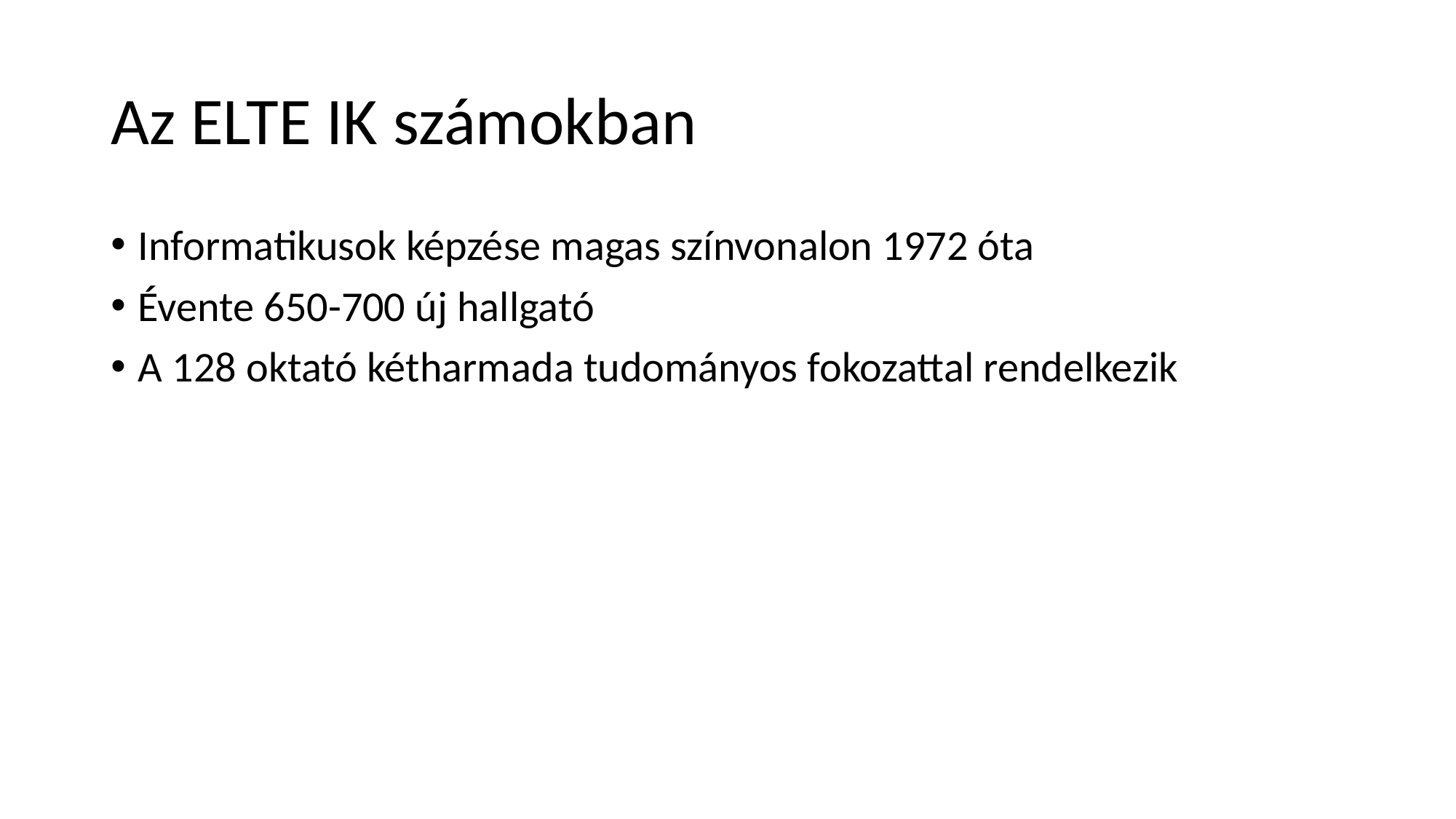

# Az ELTE IK számokban
Informatikusok képzése magas színvonalon 1972 óta
Évente 650-700 új hallgató
A 128 oktató kétharmada tudományos fokozattal rendelkezik